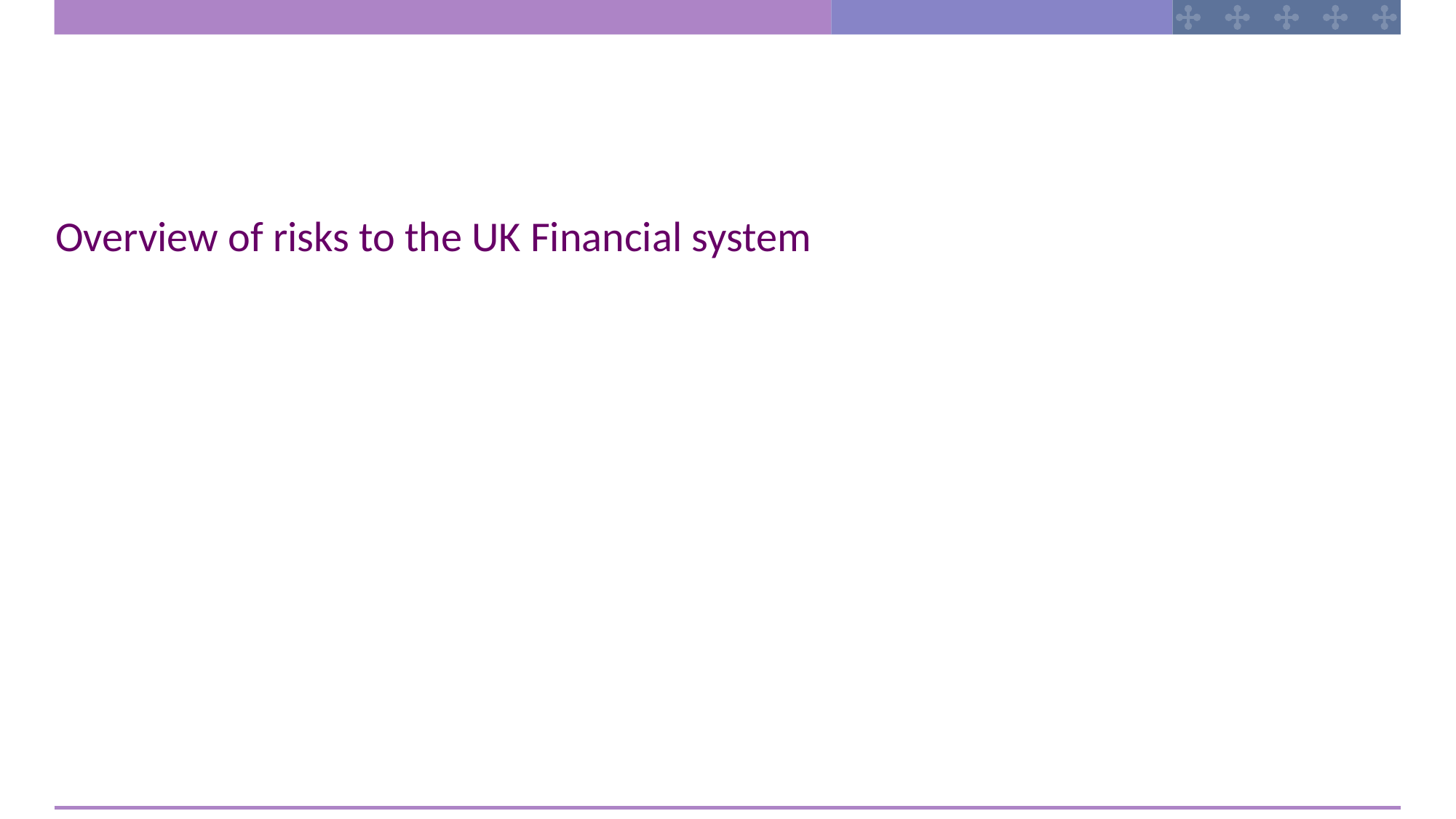

Overview of risks to the UK Financial system